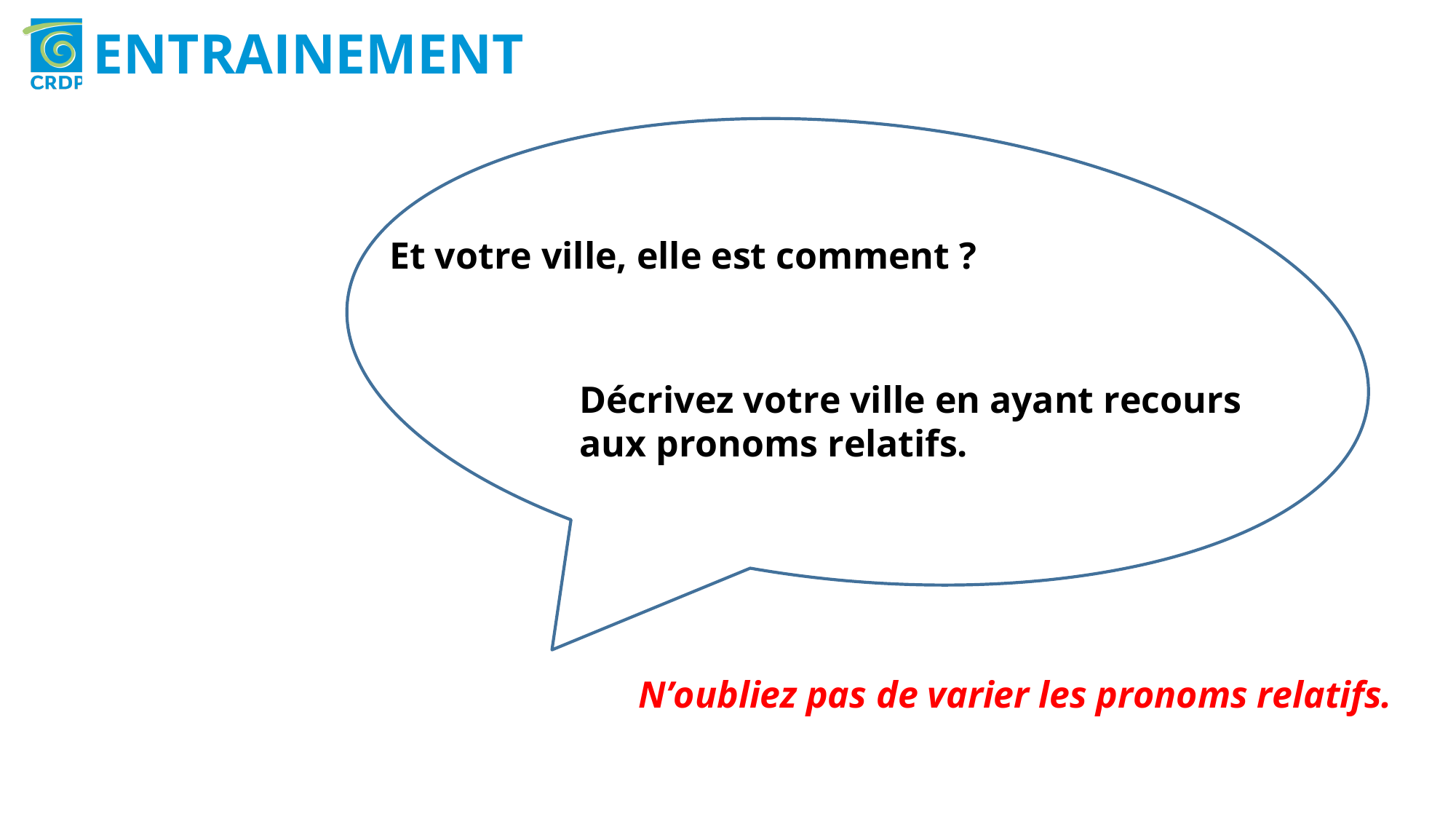

ENTRAINEMENT

Et votre ville, elle est comment ?
Décrivez votre ville en ayant recours aux pronoms relatifs.

N’oubliez pas de varier les pronoms relatifs.